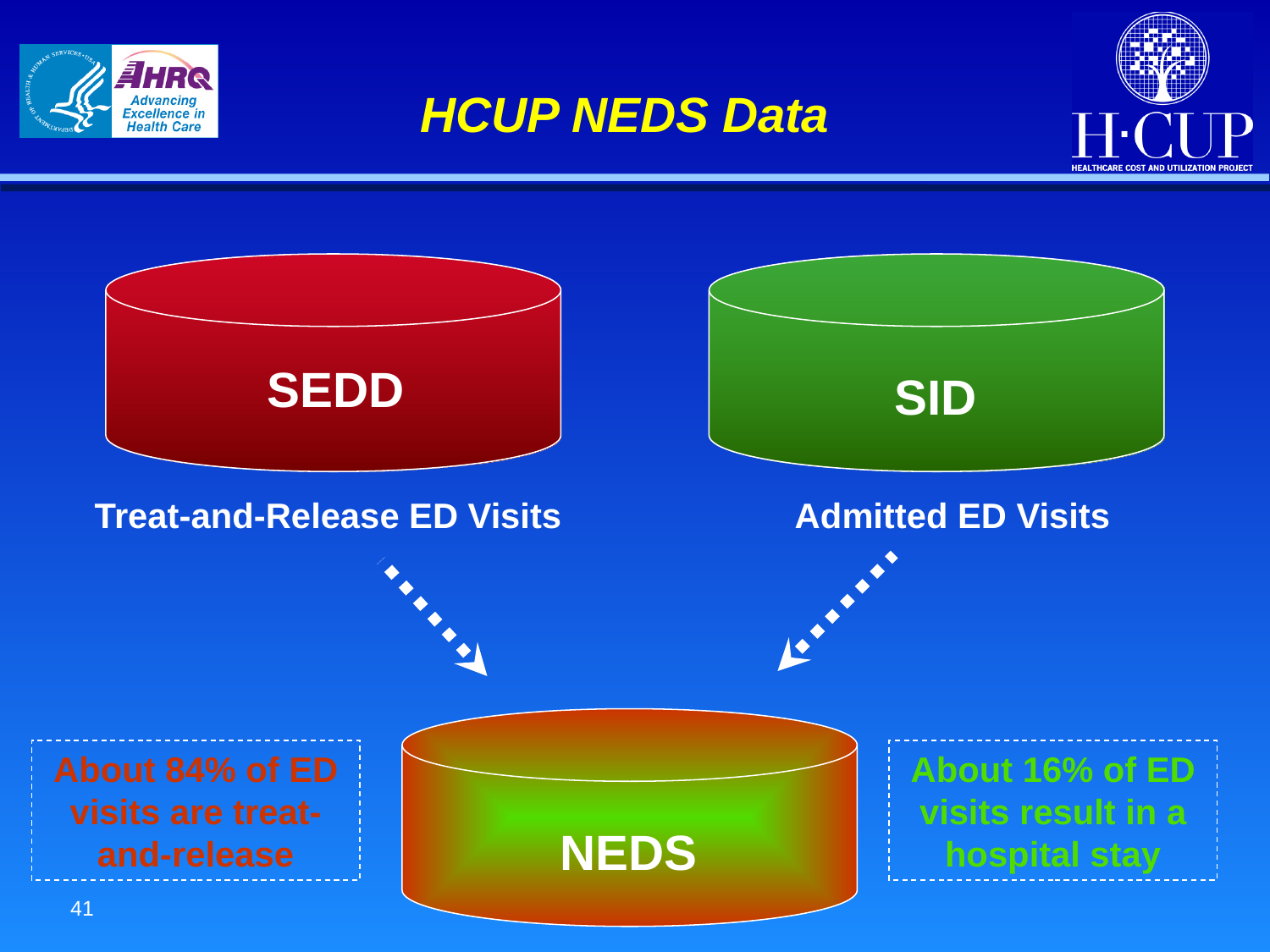

# HCUP NEDS Data

   SEDD

  SID
Treat-and-Release ED Visits
Admitted ED Visits

  NEDS
About 84% of ED visits are treat-and-release
About 16% of ED visits result in a hospital stay
41